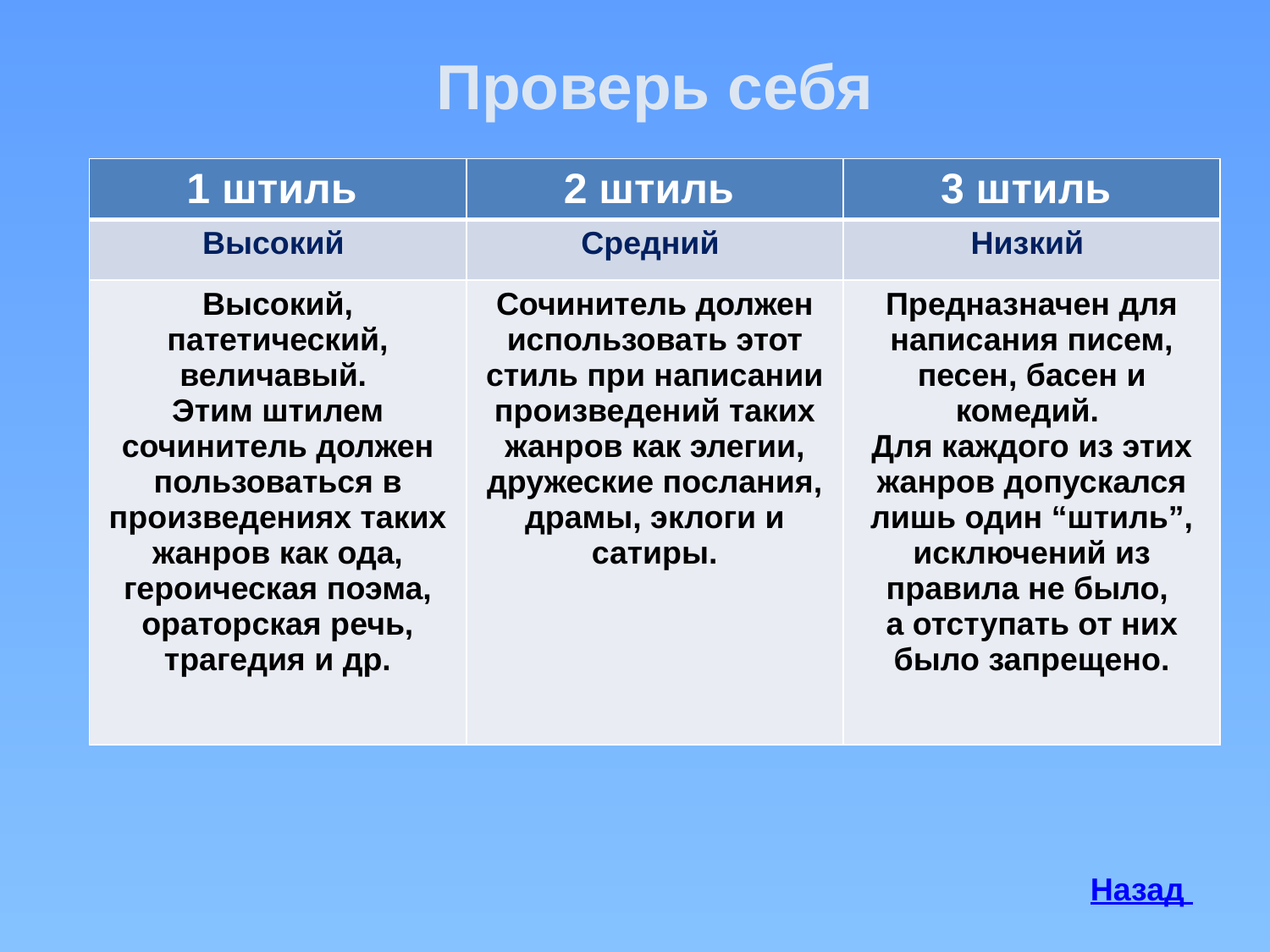

Проверь себя
| 1 штиль | 2 штиль | 3 штиль |
| --- | --- | --- |
| Высокий | Средний | Низкий |
| Высокий, патетический, величавый. Этим штилем сочинитель должен пользоваться в произведениях таких жанров как ода, героическая поэма, ораторская речь, трагедия и др. | Сочинитель должен использовать этот стиль при написании произведений таких жанров как элегии, дружеские послания, драмы, эклоги и сатиры. | Предназначен для написания писем, песен, басен и комедий. Для каждого из этих жанров допускался лишь один “штиль”, исключений из правила не было, а отступать от них было запрещено. |
Назад